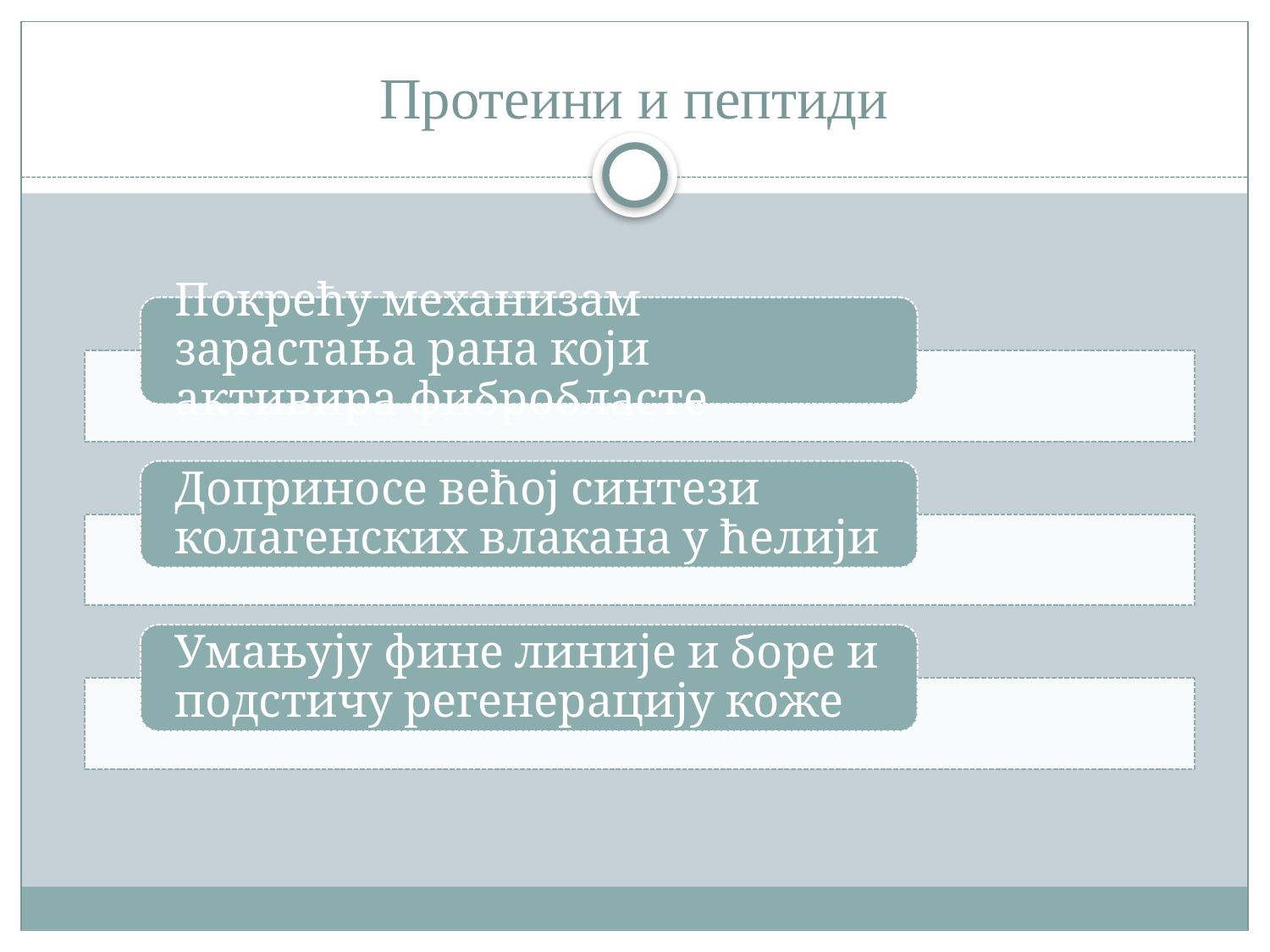

# Протеини и пептиди
Покрећу механизам зарастања рана који активира фибробласте
Доприносе већој синтези колагенских влакана у ћелији
Умањују фине линије и боре и подстичу регенерацију коже